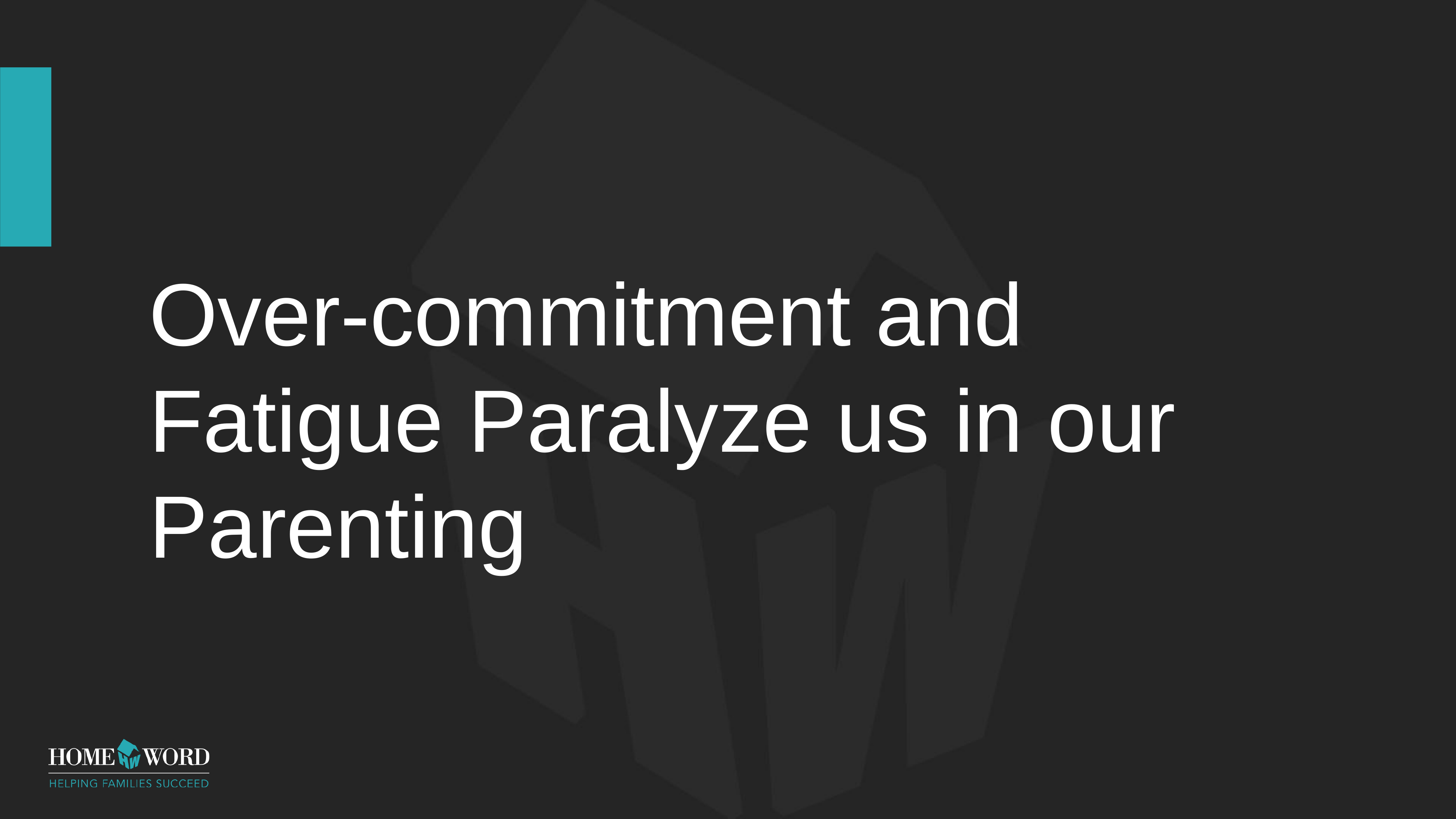

# Over-commitment and Fatigue Paralyze us in our Parenting